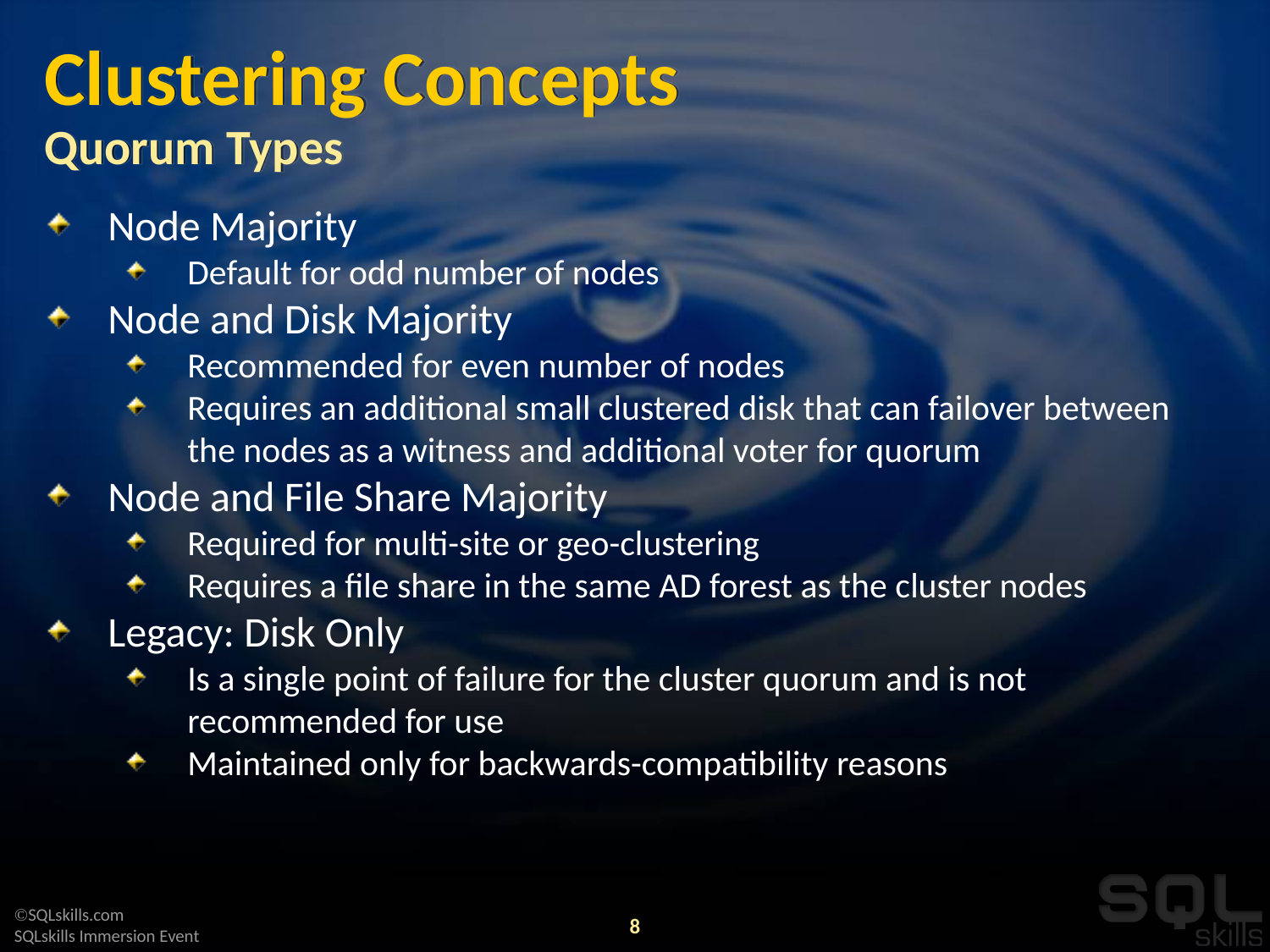

# Clustering Concepts Quorum Types
Node Majority
Default for odd number of nodes
Node and Disk Majority
Recommended for even number of nodes
Requires an additional small clustered disk that can failover between the nodes as a witness and additional voter for quorum
Node and File Share Majority
Required for multi-site or geo-clustering
Requires a file share in the same AD forest as the cluster nodes
Legacy: Disk Only
Is a single point of failure for the cluster quorum and is not recommended for use
Maintained only for backwards-compatibility reasons
8